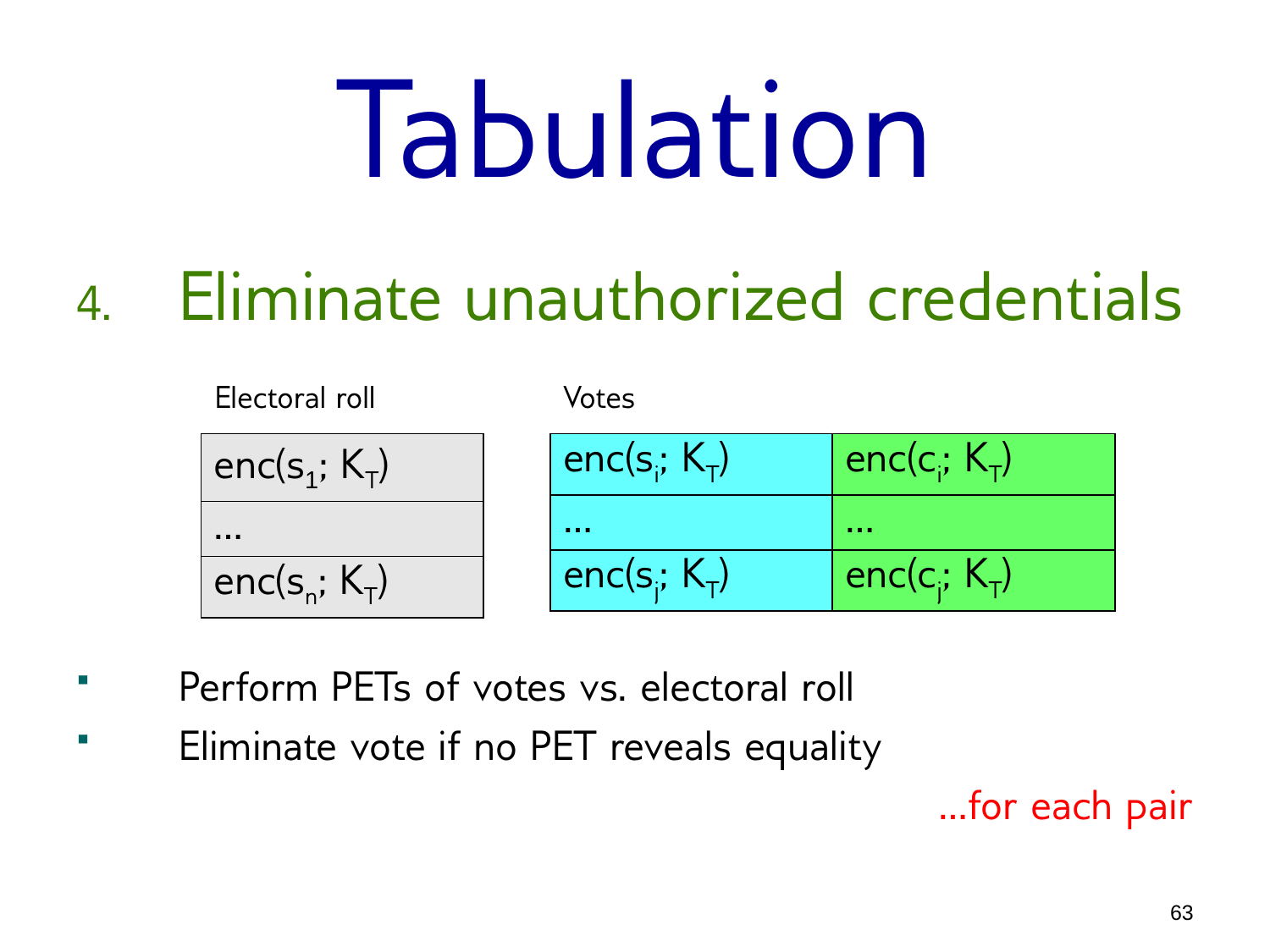

# Tabulation
Eliminate unauthorized credentials

Perform PETs of votes vs. electoral roll
Eliminate vote if no PET reveals equality
…for each pair

Electoral roll
Votes
| enc(s1; KT) |
| --- |
| … |
| enc(sn; KT) |
| enc(si; KT) | enc(ci; KT) |
| --- | --- |
| … | … |
| enc(sj; KT) | enc(cj; KT) |
63